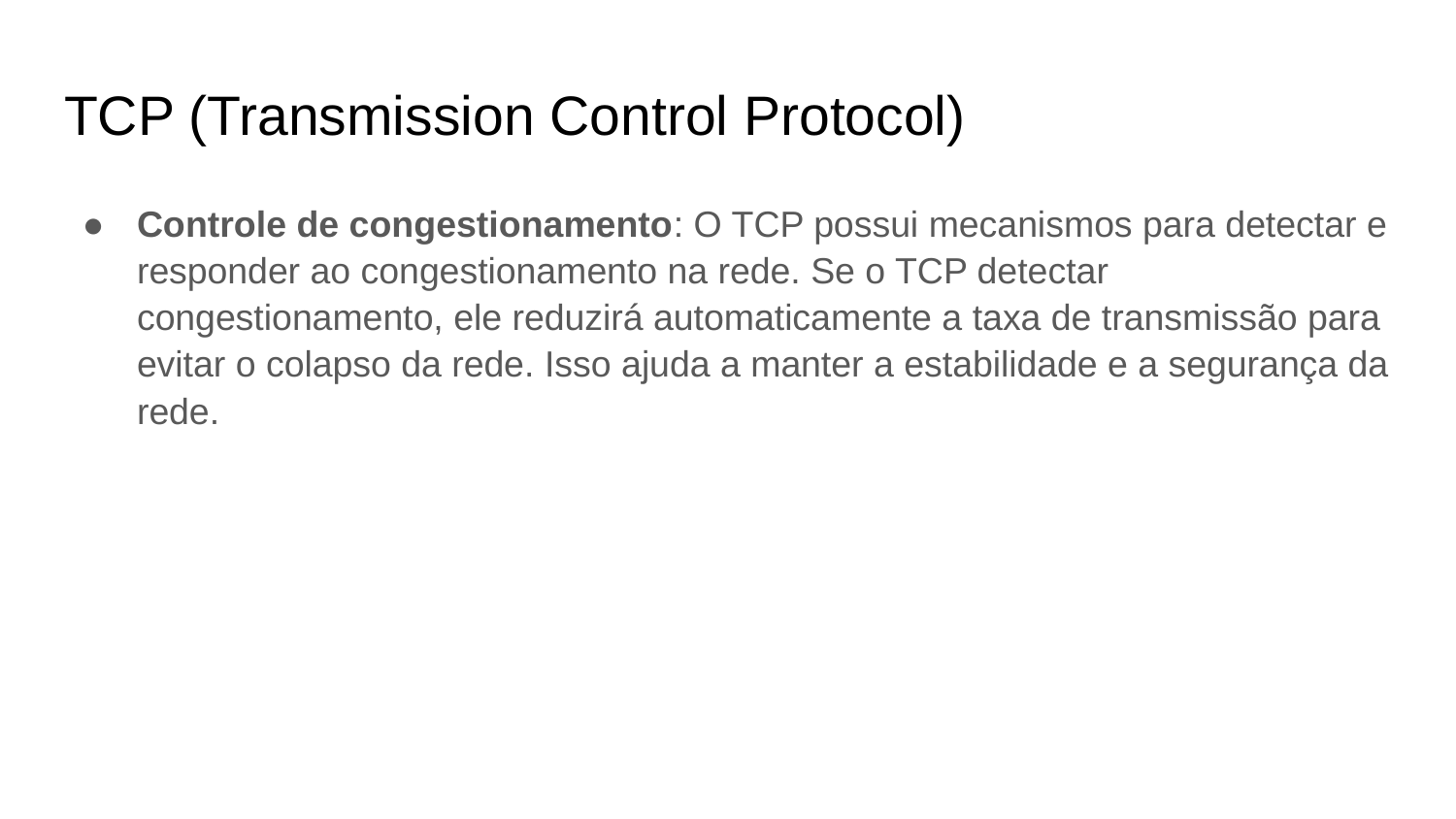

# TCP (Transmission Control Protocol)
Controle de congestionamento: O TCP possui mecanismos para detectar e responder ao congestionamento na rede. Se o TCP detectar congestionamento, ele reduzirá automaticamente a taxa de transmissão para evitar o colapso da rede. Isso ajuda a manter a estabilidade e a segurança da rede.